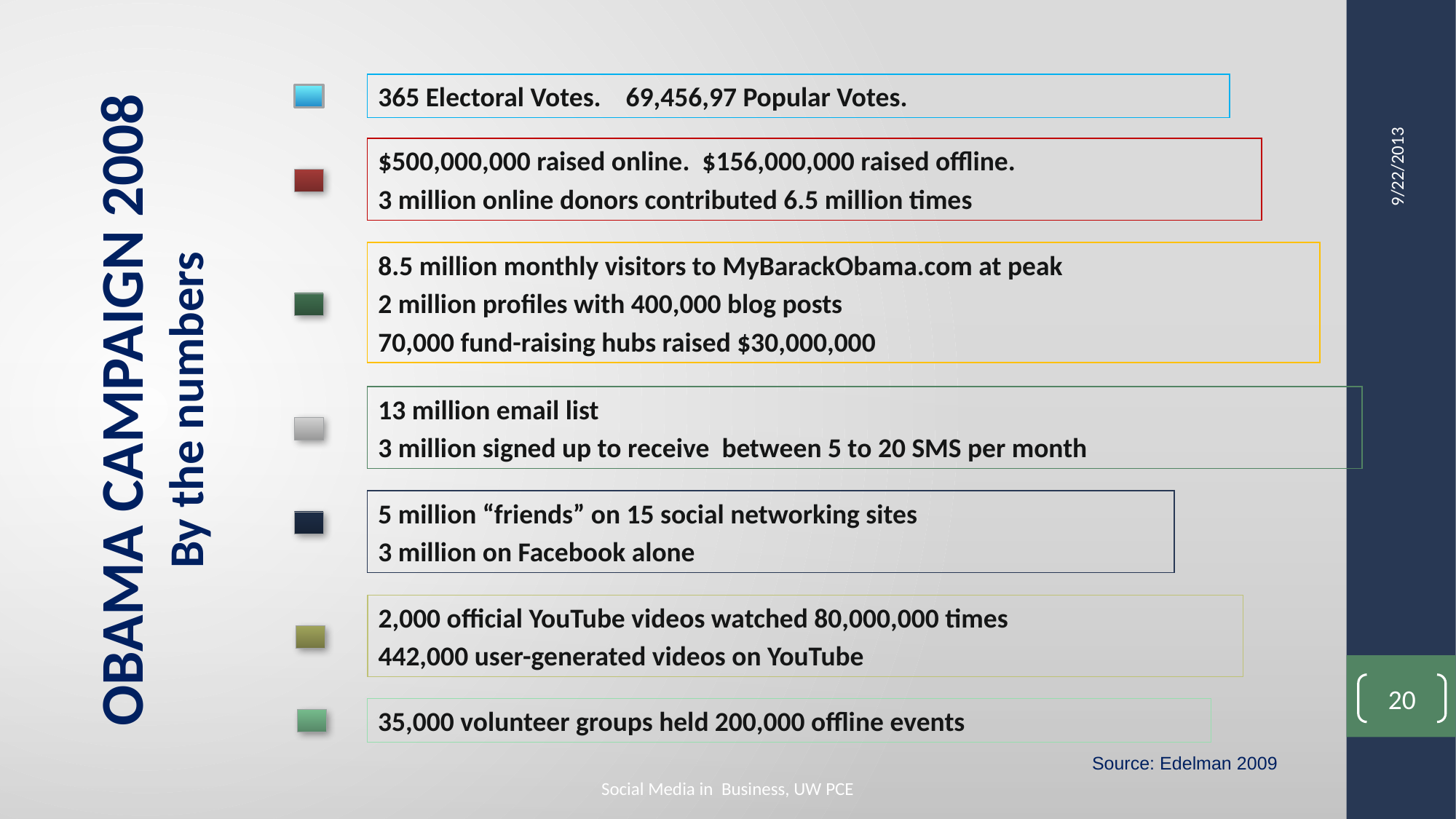

OBAMA CAMPAIGN 2008
By the numbers

365 Electoral Votes.    69,456,97 Popular Votes.

9/22/2013
$500,000,000 raised online.  $156,000,000 raised offline.
3 million online donors contributed 6.5 million times

8.5 million monthly visitors to MyBarackObama.com at peak
2 million profiles with 400,000 blog posts
70,000 fund-raising hubs raised $30,000,000

13 million email list
3 million signed up to receive  between 5 to 20 SMS per month

5 million “friends” on 15 social networking sites
3 million on Facebook alone

2,000 official YouTube videos watched 80,000,000 times
442,000 user-generated videos on YouTube

20
35,000 volunteer groups held 200,000 offline events

Source: Edelman 2009
Social Media in  Business, UW PCE